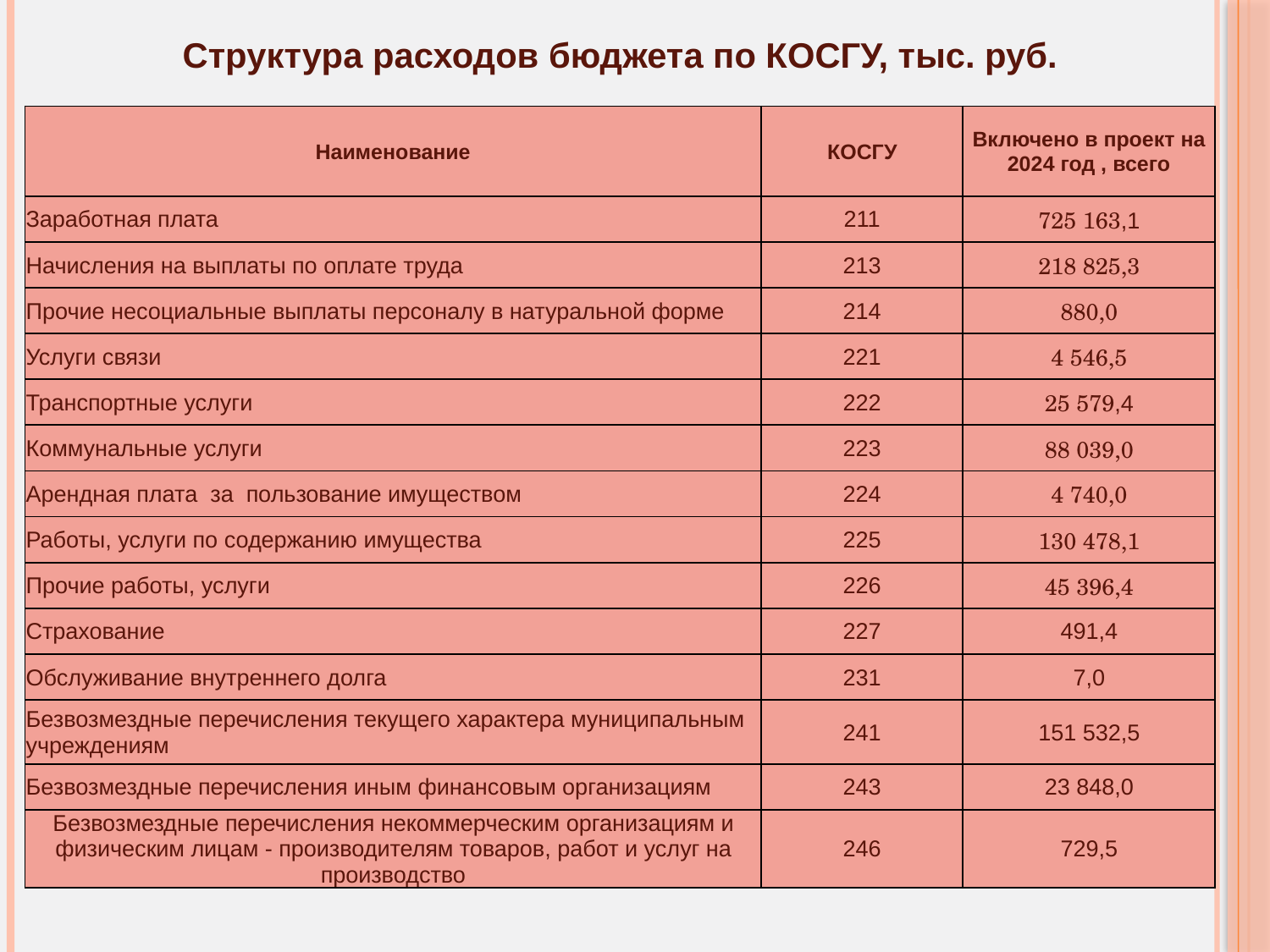

Структура расходов бюджета по КОСГУ, тыс. руб.
| Наименование | КОСГУ | Включено в проект на 2024 год , всего |
| --- | --- | --- |
| Заработная плата | 211 | 725 163,1 |
| Начисления на выплаты по оплате труда | 213 | 218 825,3 |
| Прочие несоциальные выплаты персоналу в натуральной форме | 214 | 880,0 |
| Услуги связи | 221 | 4 546,5 |
| Транспортные услуги | 222 | 25 579,4 |
| Коммунальные услуги | 223 | 88 039,0 |
| Арендная плата за пользование имуществом | 224 | 4 740,0 |
| Работы, услуги по содержанию имущества | 225 | 130 478,1 |
| Прочие работы, услуги | 226 | 45 396,4 |
| Страхование | 227 | 491,4 |
| Обслуживание внутреннего долга | 231 | 7,0 |
| Безвозмездные перечисления текущего характера муниципальным учреждениям | 241 | 151 532,5 |
| Безвозмездные перечисления иным финансовым организациям | 243 | 23 848,0 |
| Безвозмездные перечисления некоммерческим организациям и физическим лицам - производителям товаров, работ и услуг на производство | 246 | 729,5 |